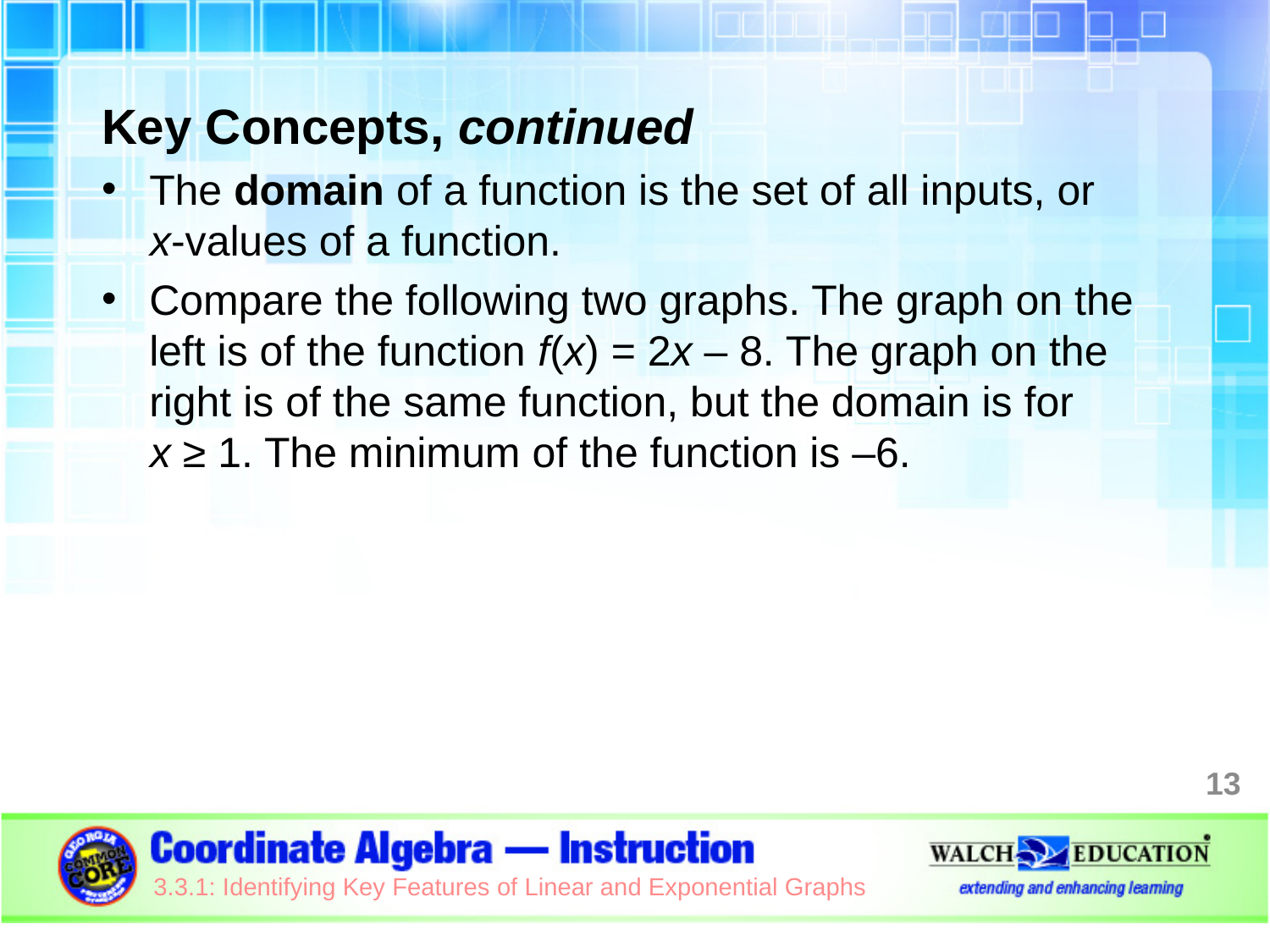

Key Concepts, continued
The domain of a function is the set of all inputs, or
x-values of a function.
Compare the following two graphs. The graph on the left is of the function f(x) = 2x – 8. The graph on the right is of the same function, but the domain is for
x ≥ 1. The minimum of the function is –6.

13
3.3.1: Identifying Key Features of Linear and Exponential Graphs